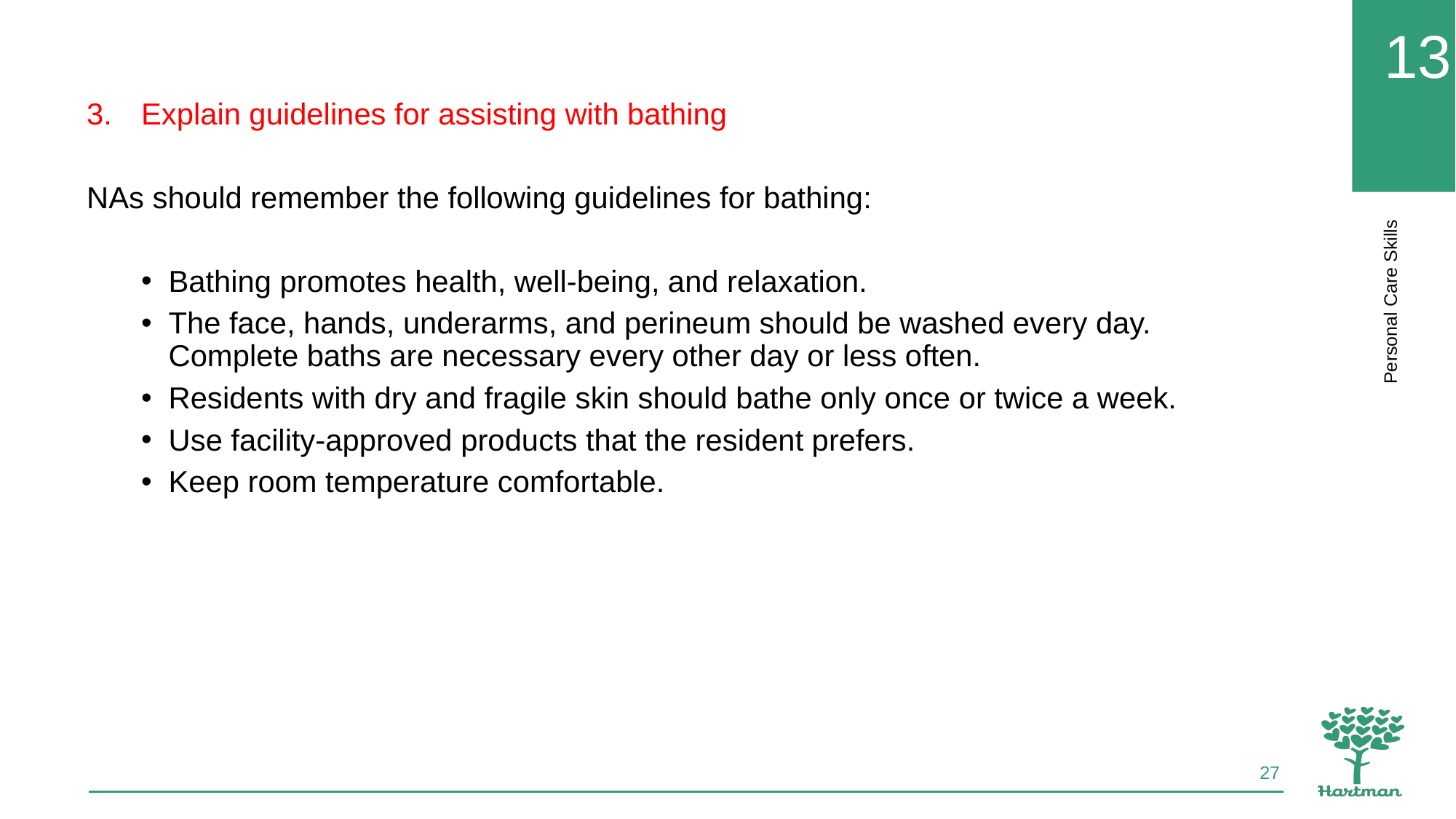

Explain guidelines for assisting with bathing

NAs should remember the following guidelines for bathing:

Bathing promotes health, well-being, and relaxation.
The face, hands, underarms, and perineum should be washed every day. Complete baths are necessary every other day or less often.
Residents with dry and fragile skin should bathe only once or twice a week.
Use facility-approved products that the resident prefers.
Keep room temperature comfortable.

27